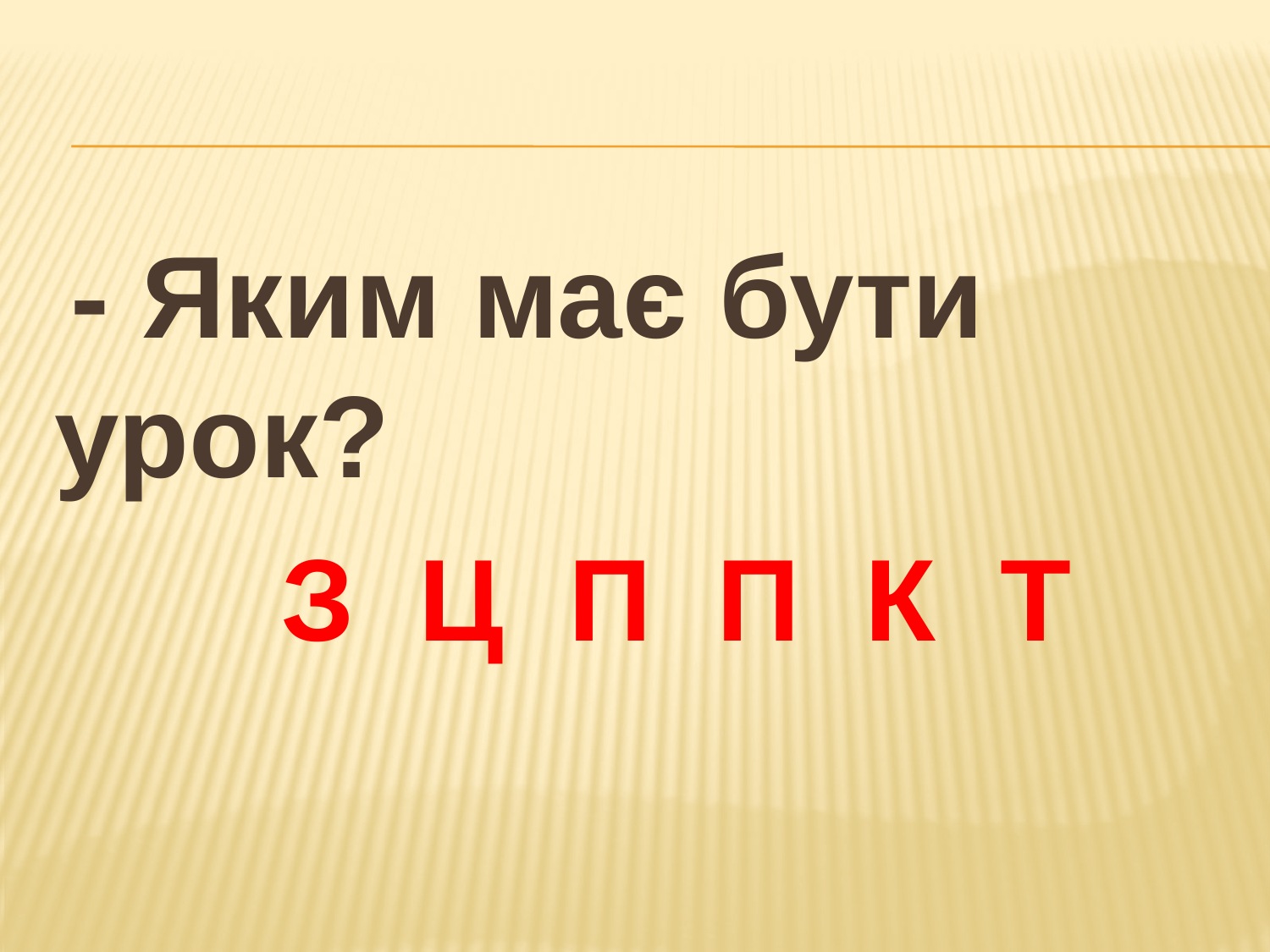

#
 - Яким має бути урок?
       З  Ц  П  П  К  Т